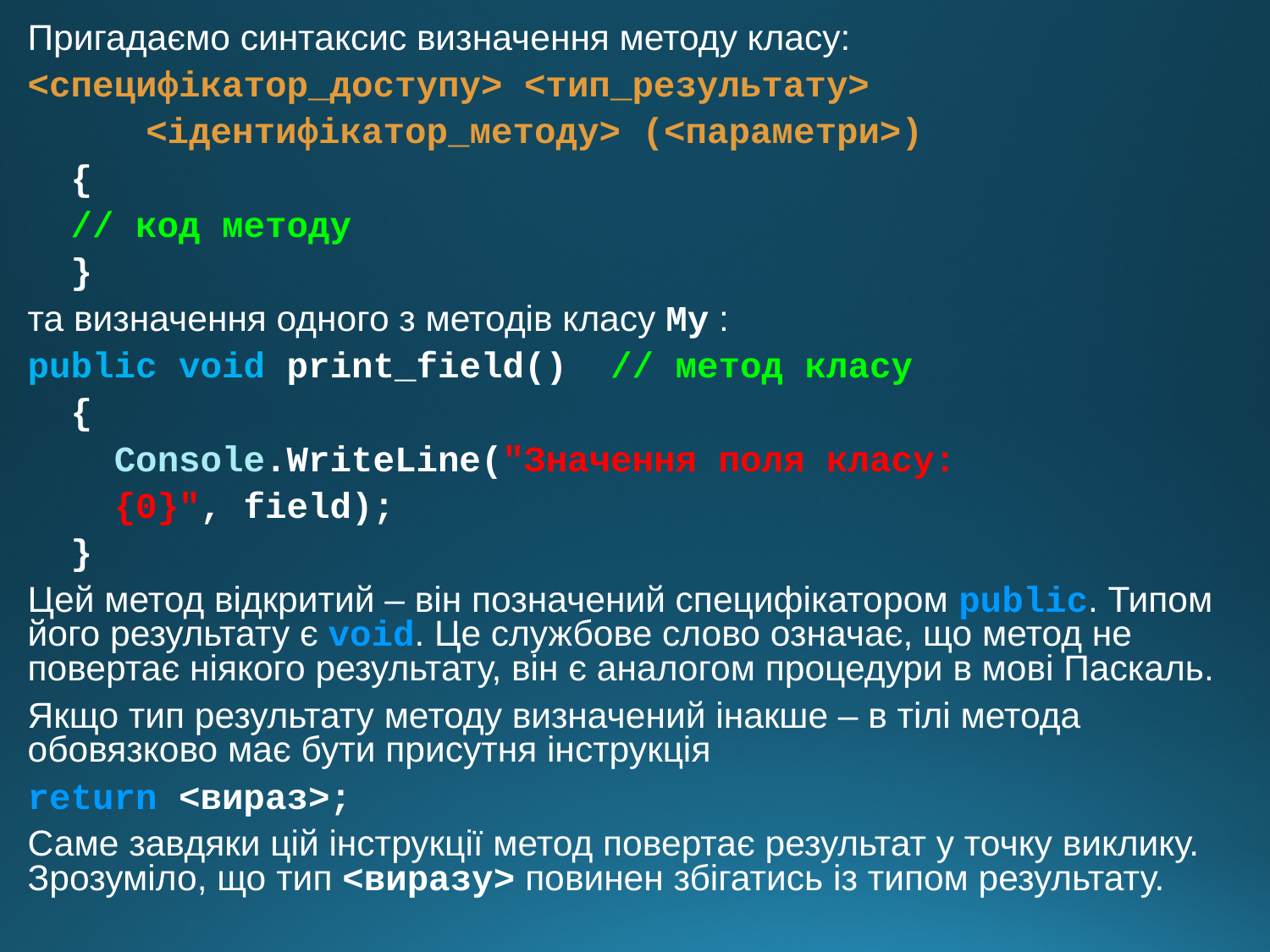

Пригадаємо синтаксис визначення методу класу:
<специфікатор_доступу> <тип_результату>
	<ідентифікатор_методу> (<параметри>)
  {
  // код методу
  }
та визначення одного з методів класу My :
public void print_field()  // метод класу
  {
    Console.WriteLine("Значення поля класу:
    {0}", field);
  }
Цей метод відкритий – він позначений специфікатором public. Типом його результату є void. Це службове слово означає, що метод не повертає ніякого результату, він є аналогом процедури в мові Паскаль.
Якщо тип результату методу визначений інакше – в тілі метода обовязково має бути присутня інструкція
return <вираз>;
Саме завдяки цій інструкції метод повертає результат у точку виклику. Зрозуміло, що тип <виразу> повинен збігатись із типом результату.